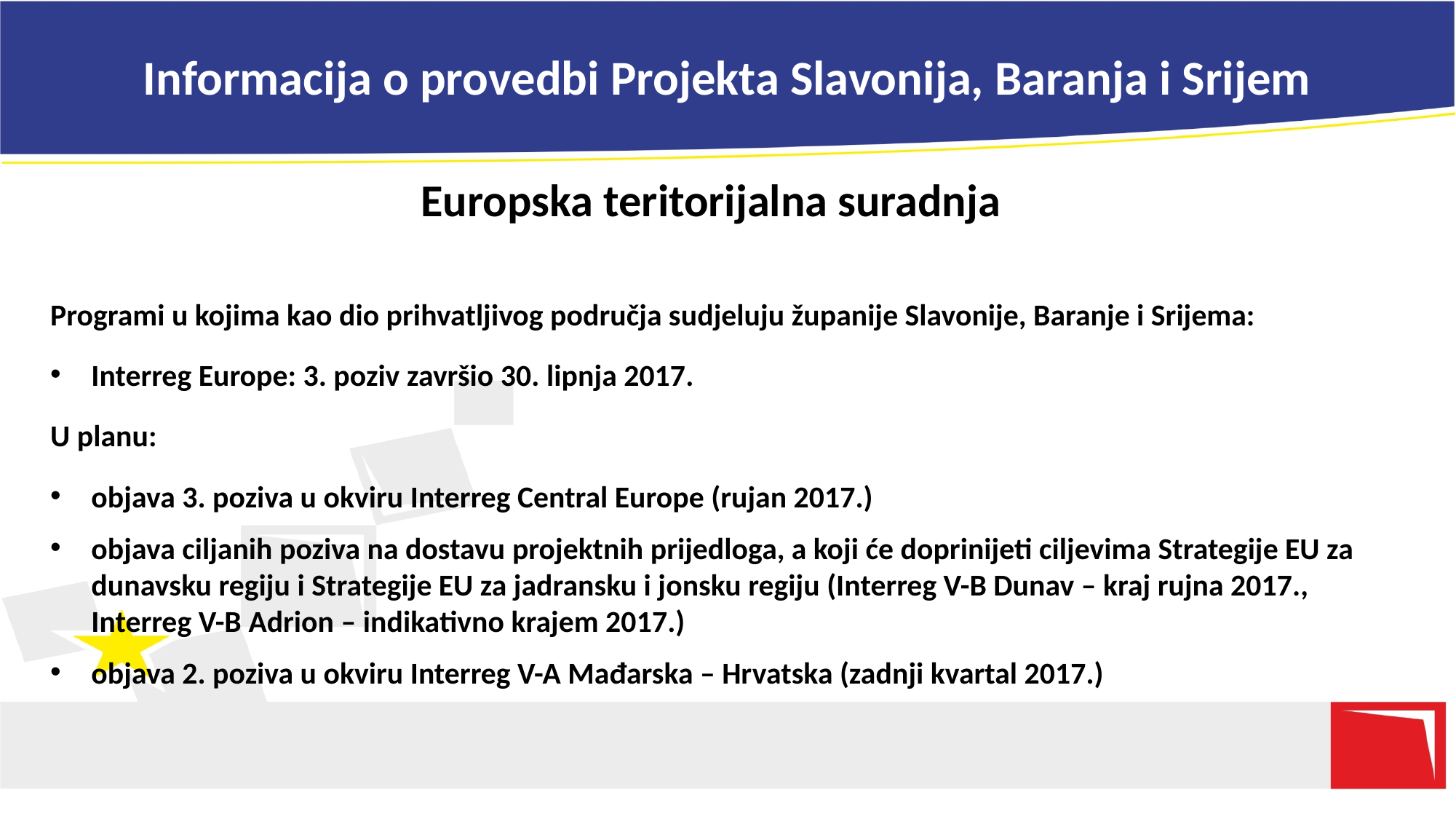

# Informacija o provedbi Projekta Slavonija, Baranja i Srijem
Europska teritorijalna suradnja

Programi u kojima kao dio prihvatljivog područja sudjeluju županije Slavonije, Baranje i Srijema:
Interreg Europe: 3. poziv završio 30. lipnja 2017.
U planu:
objava 3. poziva u okviru Interreg Central Europe (rujan 2017.)
objava ciljanih poziva na dostavu projektnih prijedloga, a koji će doprinijeti ciljevima Strategije EU za dunavsku regiju i Strategije EU za jadransku i jonsku regiju (Interreg V-B Dunav – kraj rujna 2017., Interreg V-B Adrion – indikativno krajem 2017.)
objava 2. poziva u okviru Interreg V-A Mađarska – Hrvatska (zadnji kvartal 2017.)